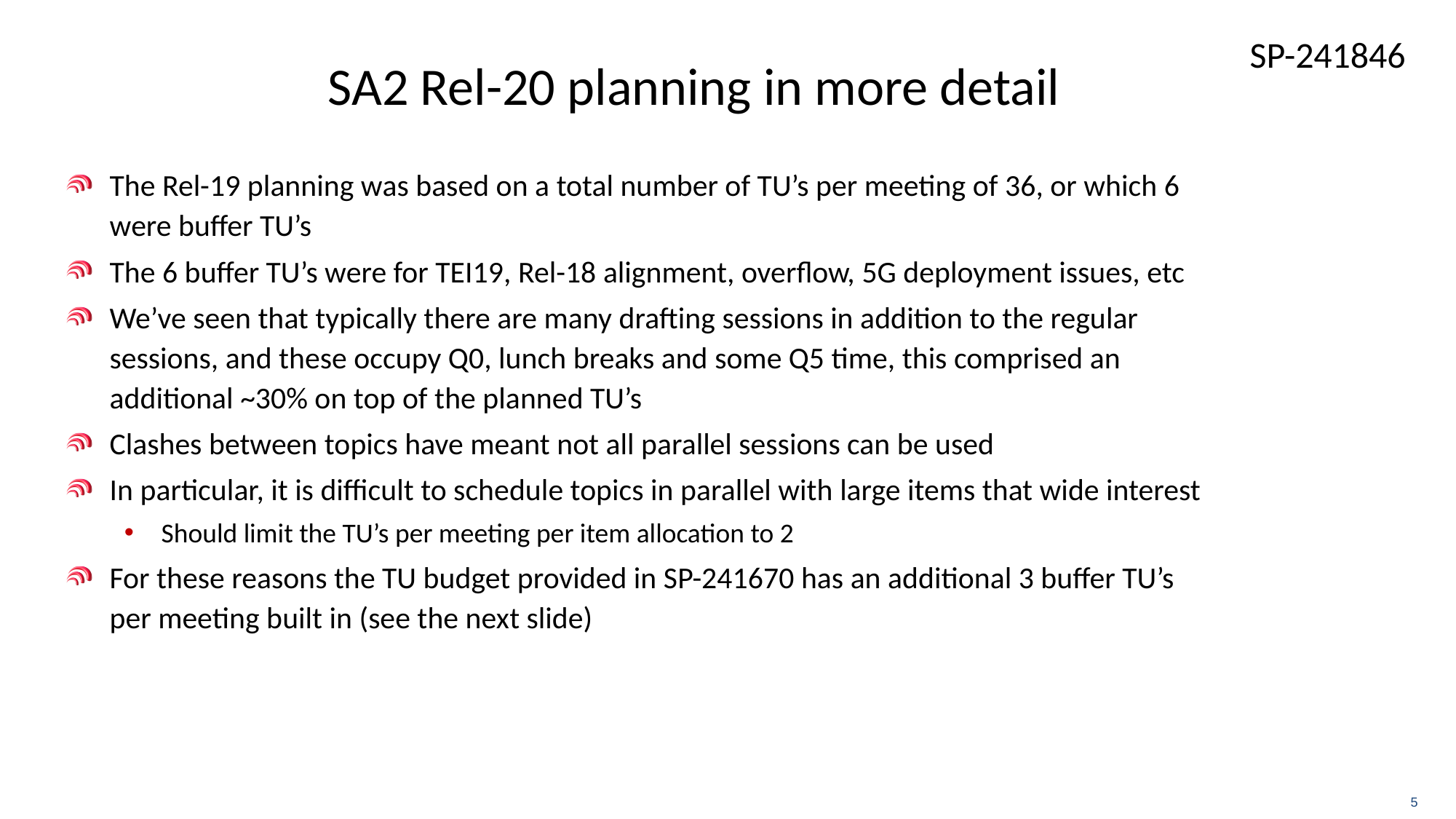

# SA2 Rel-20 planning in more detail
The Rel-19 planning was based on a total number of TU’s per meeting of 36, or which 6 were buffer TU’s
The 6 buffer TU’s were for TEI19, Rel-18 alignment, overflow, 5G deployment issues, etc
We’ve seen that typically there are many drafting sessions in addition to the regular sessions, and these occupy Q0, lunch breaks and some Q5 time, this comprised an additional ~30% on top of the planned TU’s
Clashes between topics have meant not all parallel sessions can be used
In particular, it is difficult to schedule topics in parallel with large items that wide interest
Should limit the TU’s per meeting per item allocation to 2
For these reasons the TU budget provided in SP-241670 has an additional 3 buffer TU’s per meeting built in (see the next slide)